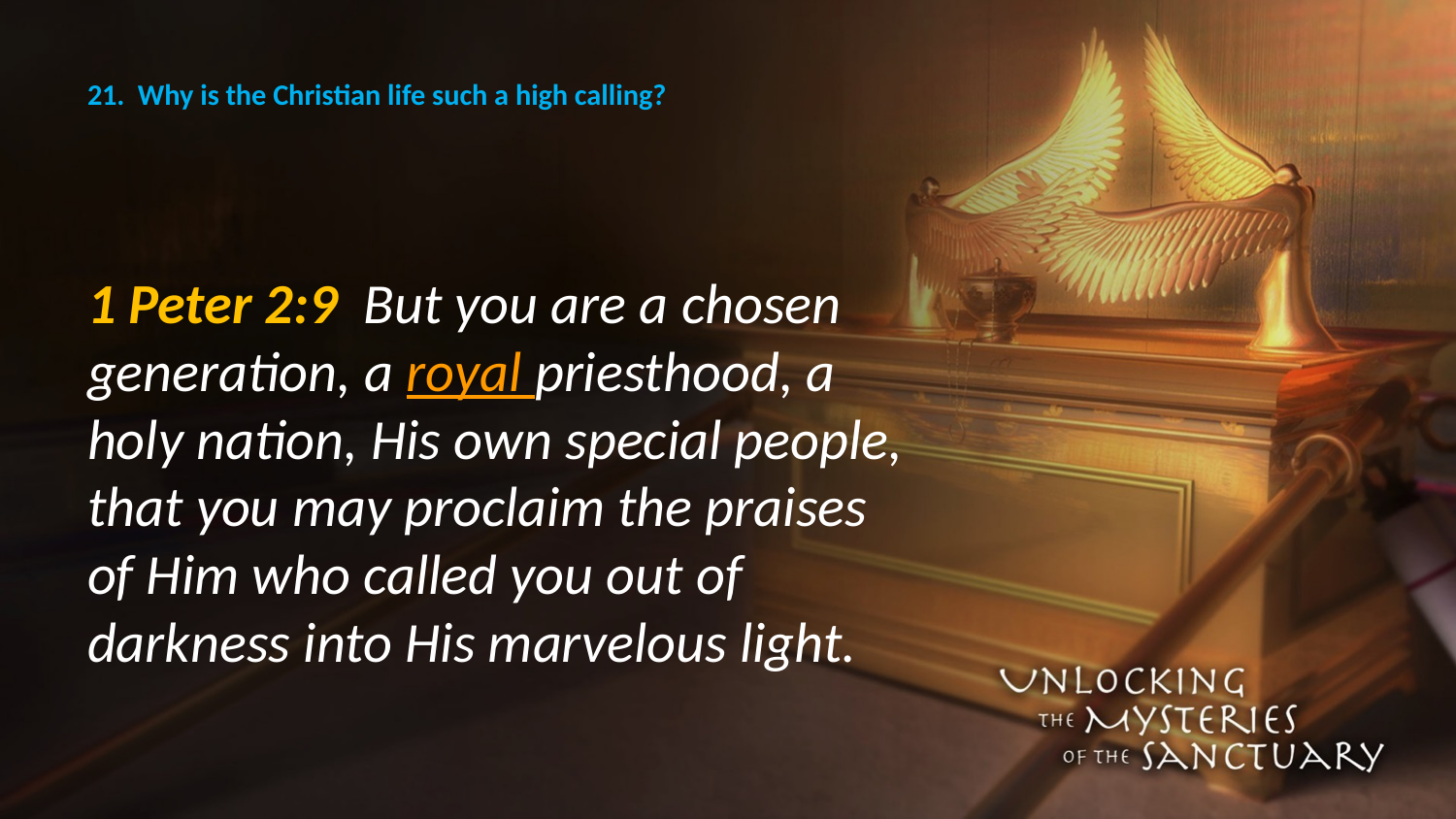

# 21.  Why is the Christian life such a high calling?

1 Peter 2:9  But you are a chosen generation, a royal priesthood, a holy nation, His own special people, that you may proclaim the praises of Him who called you out of darkness into His marvelous light.